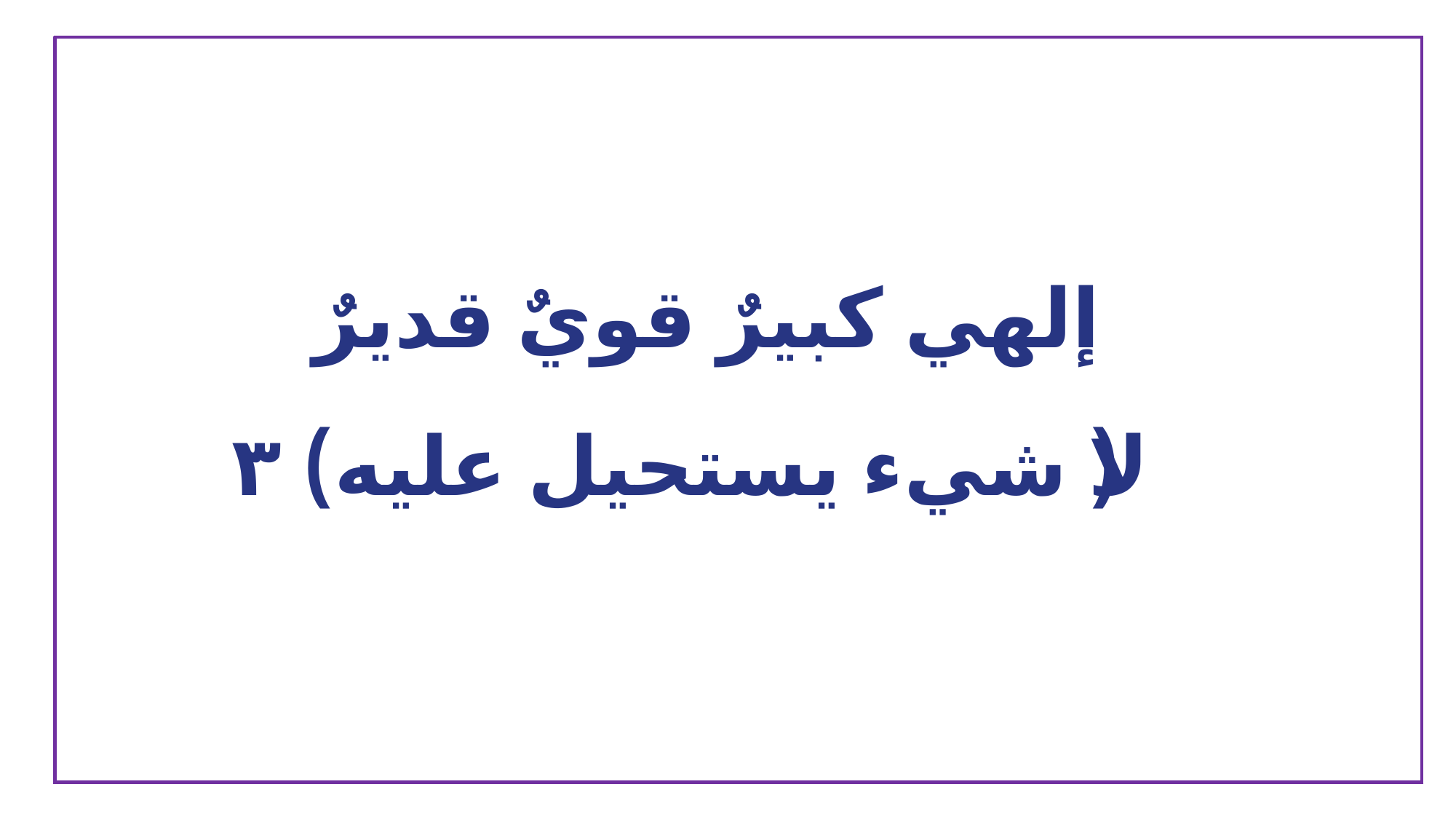

إلهي كبيرٌ قويٌ قديرٌ
(لا شيء يستحيل عليه) ٣